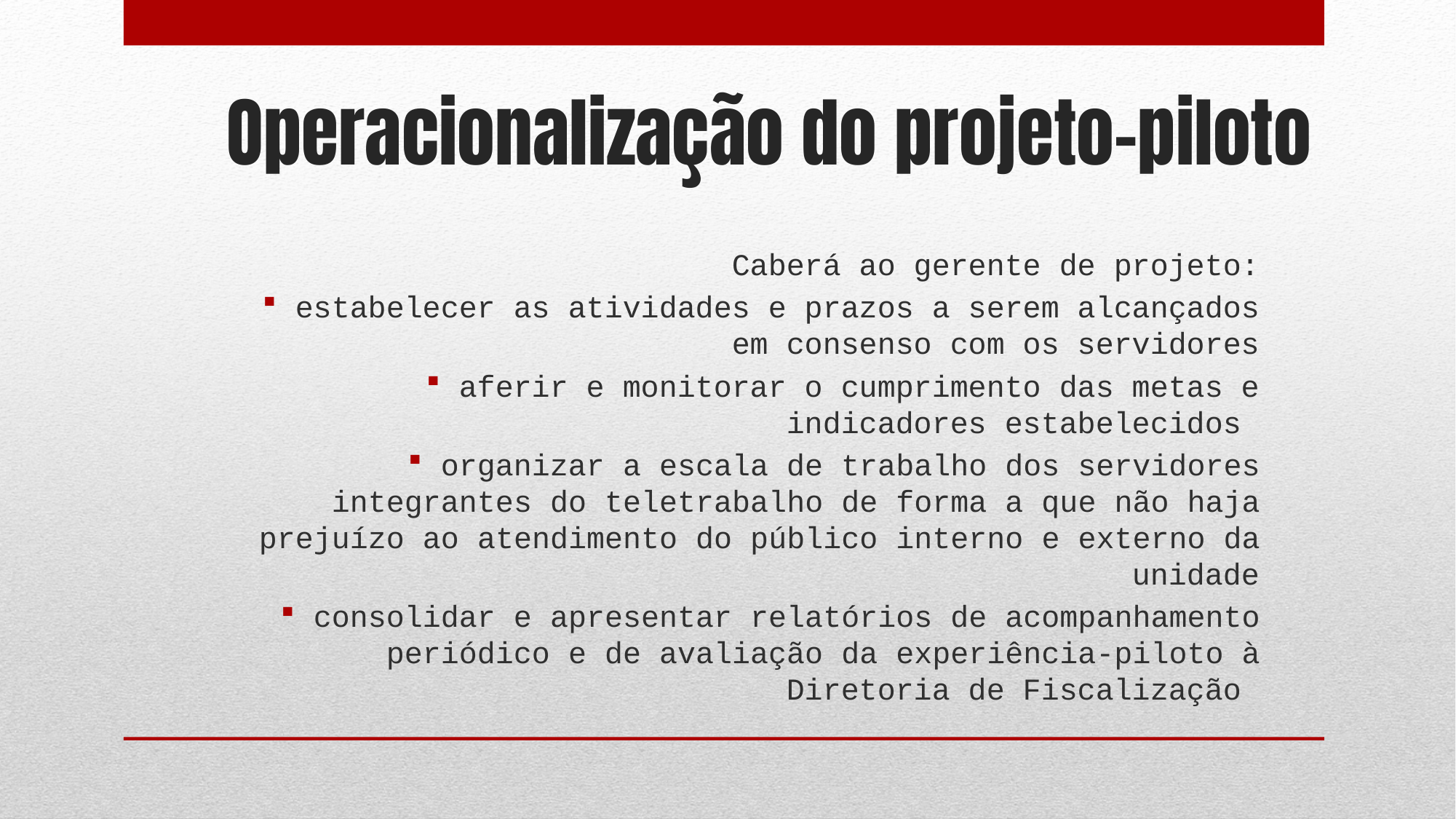

# Operacionalização do projeto-piloto

Caberá ao gerente de projeto:
estabelecer as atividades e prazos a serem alcançados em consenso com os servidores
aferir e monitorar o cumprimento das metas e indicadores estabelecidos
organizar a escala de trabalho dos servidores integrantes do teletrabalho de forma a que não haja prejuízo ao atendimento do público interno e externo da unidade
consolidar e apresentar relatórios de acompanhamento periódico e de avaliação da experiência-piloto à Diretoria de Fiscalização